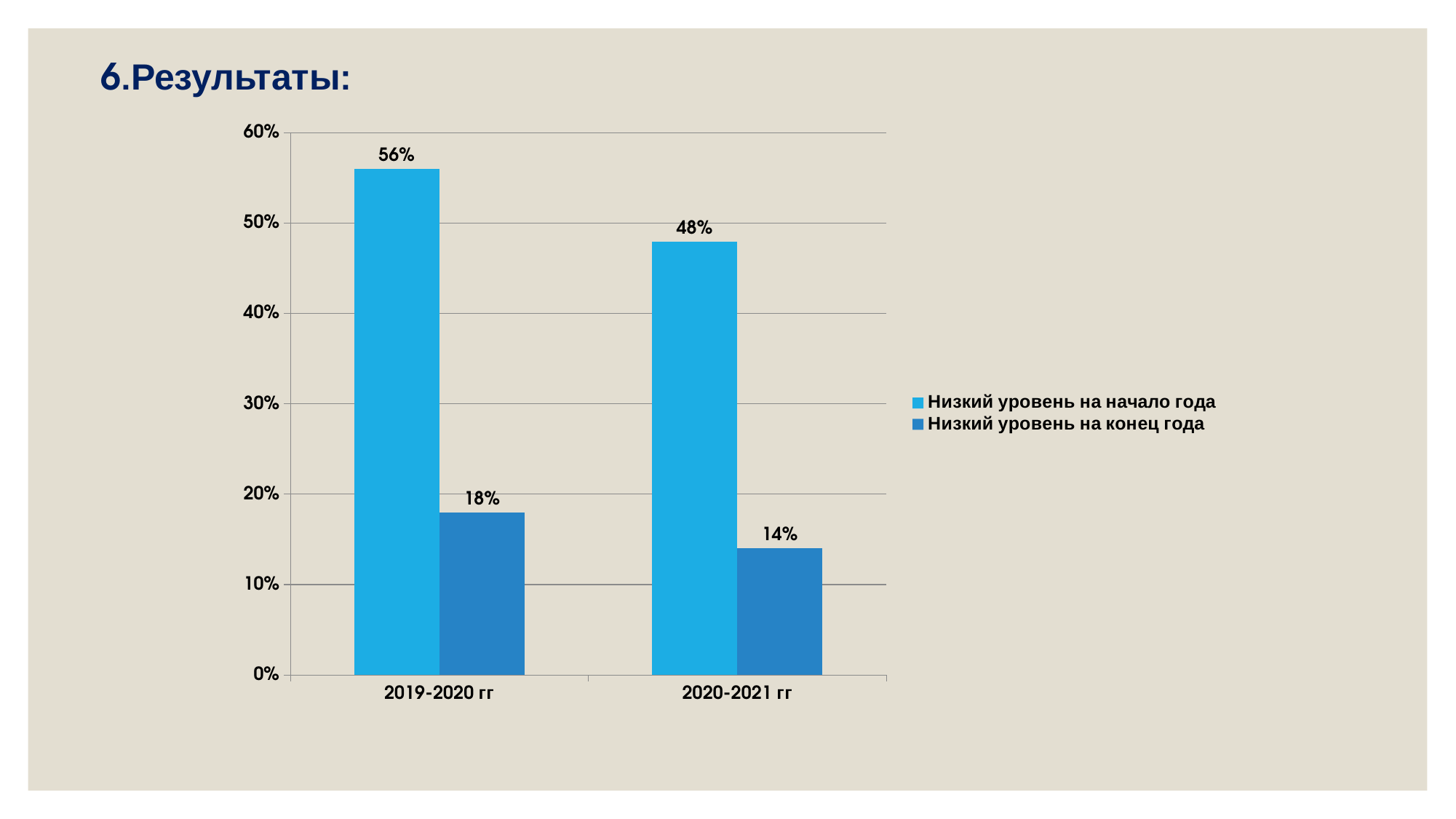

# 6.Результаты:

### Chart

| Category | Низкий уровень на начало года | Низкий уровень на конец года |
|---|---|---|
| 2019-2020 гг | 0.56 | 0.18 |
| 2020-2021 гг | 0.48 | 0.14 |